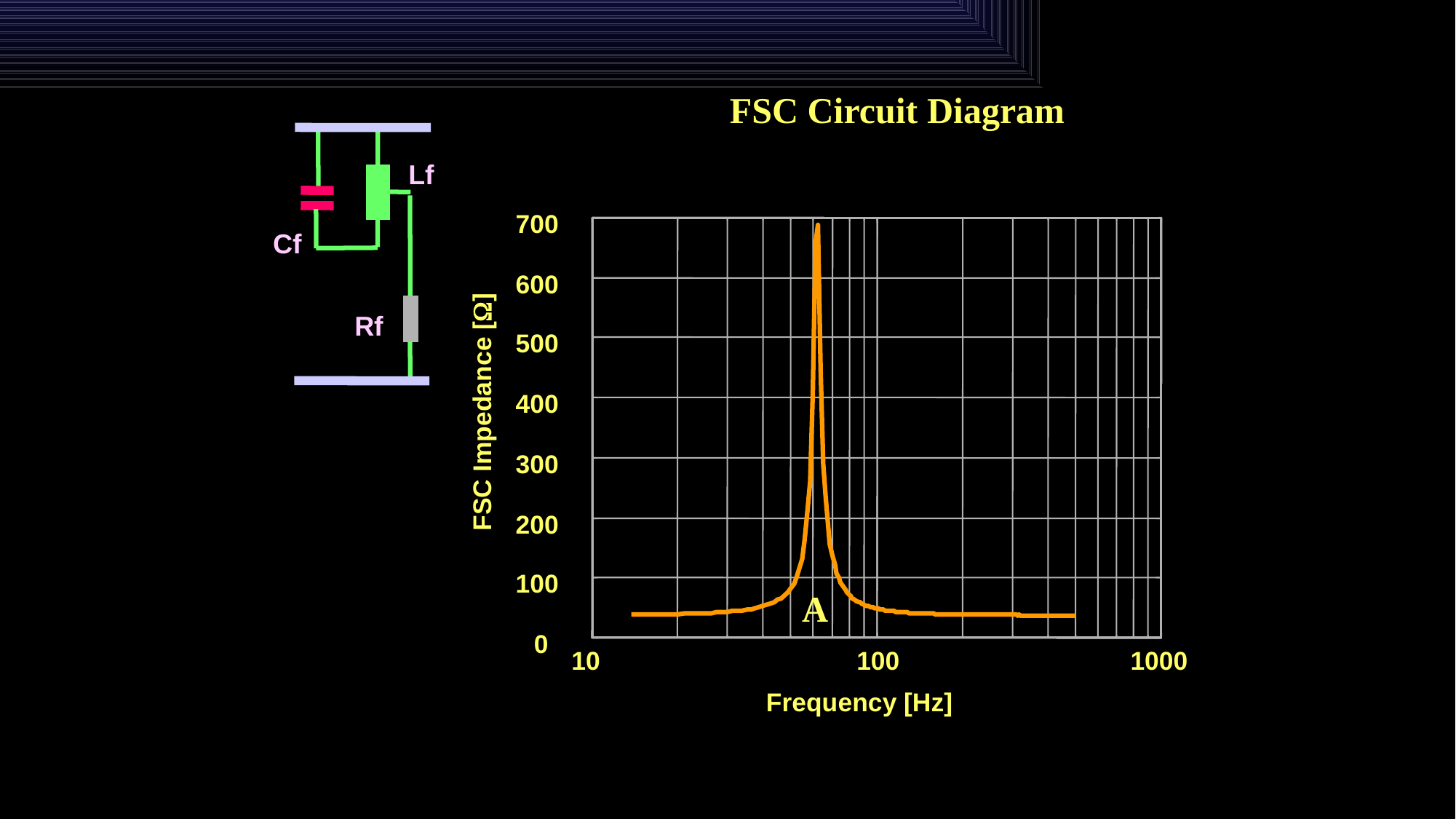

FSC Circuit Diagram

Lf

Cf

Rf

700

600

500

400
FSC Impedance [Ω]

300

200

100

A
0

10
100
1000
Frequency [Hz]